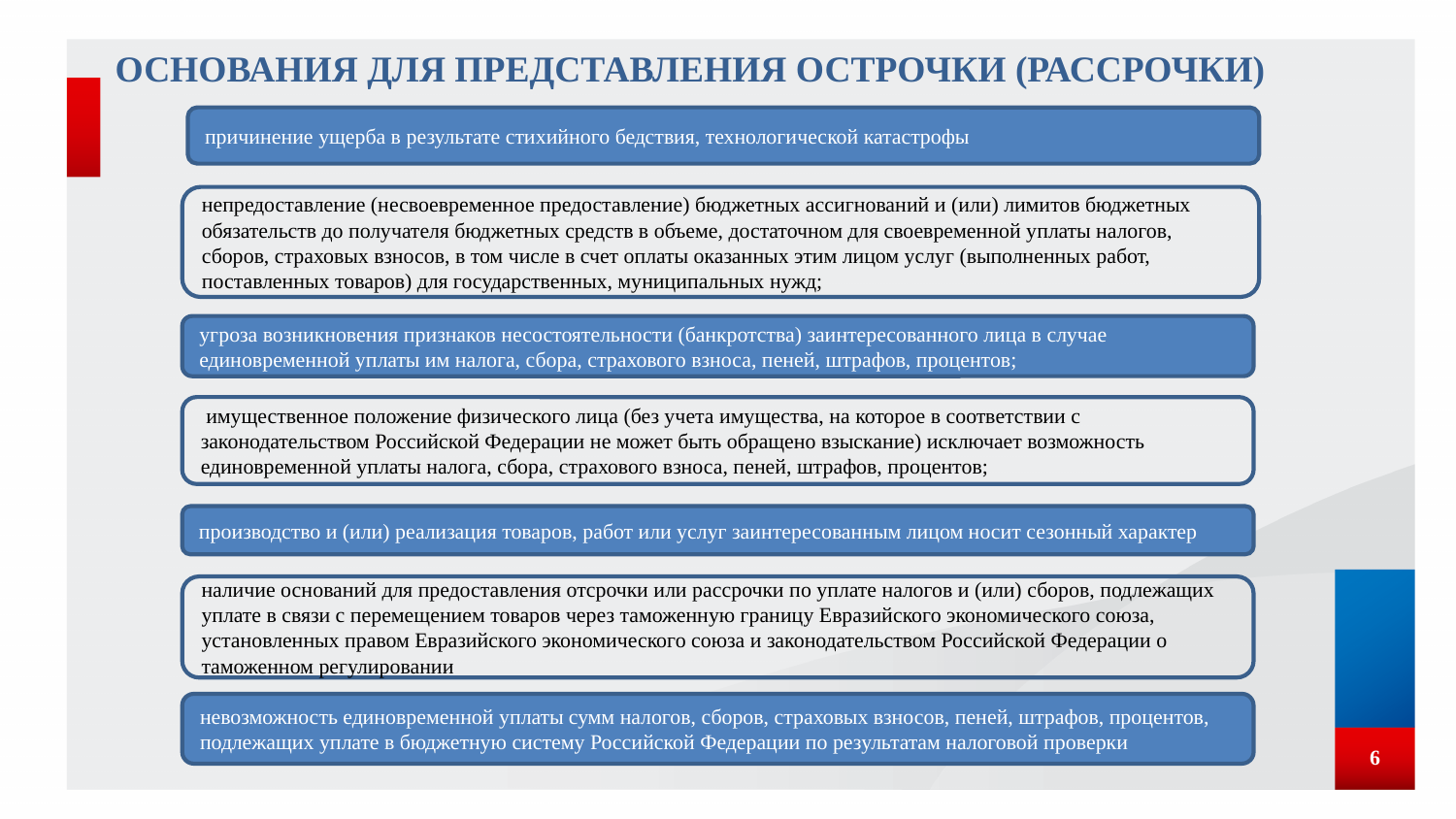

ОСНОВАНИЯ ДЛЯ ПРЕДСТАВЛЕНИЯ ОСТРОЧКИ (РАССРОЧКИ)
причинение ущерба в результате стихийного бедствия, технологической катастрофы
непредоставление (несвоевременное предоставление) бюджетных ассигнований и (или) лимитов бюджетных обязательств до получателя бюджетных средств в объеме, достаточном для своевременной уплаты налогов, сборов, страховых взносов, в том числе в счет оплаты оказанных этим лицом услуг (выполненных работ, поставленных товаров) для государственных, муниципальных нужд;
угроза возникновения признаков несостоятельности (банкротства) заинтересованного лица в случае единовременной уплаты им налога, сбора, страхового взноса, пеней, штрафов, процентов;
 имущественное положение физического лица (без учета имущества, на которое в соответствии с законодательством Российской Федерации не может быть обращено взыскание) исключает возможность единовременной уплаты налога, сбора, страхового взноса, пеней, штрафов, процентов;
производство и (или) реализация товаров, работ или услуг заинтересованным лицом носит сезонный характер
наличие оснований для предоставления отсрочки или рассрочки по уплате налогов и (или) сборов, подлежащих уплате в связи с перемещением товаров через таможенную границу Евразийского экономического союза, установленных правом Евразийского экономического союза и законодательством Российской Федерации о таможенном регулировании
невозможность единовременной уплаты сумм налогов, сборов, страховых взносов, пеней, штрафов, процентов, подлежащих уплате в бюджетную систему Российской Федерации по результатам налоговой проверки
6